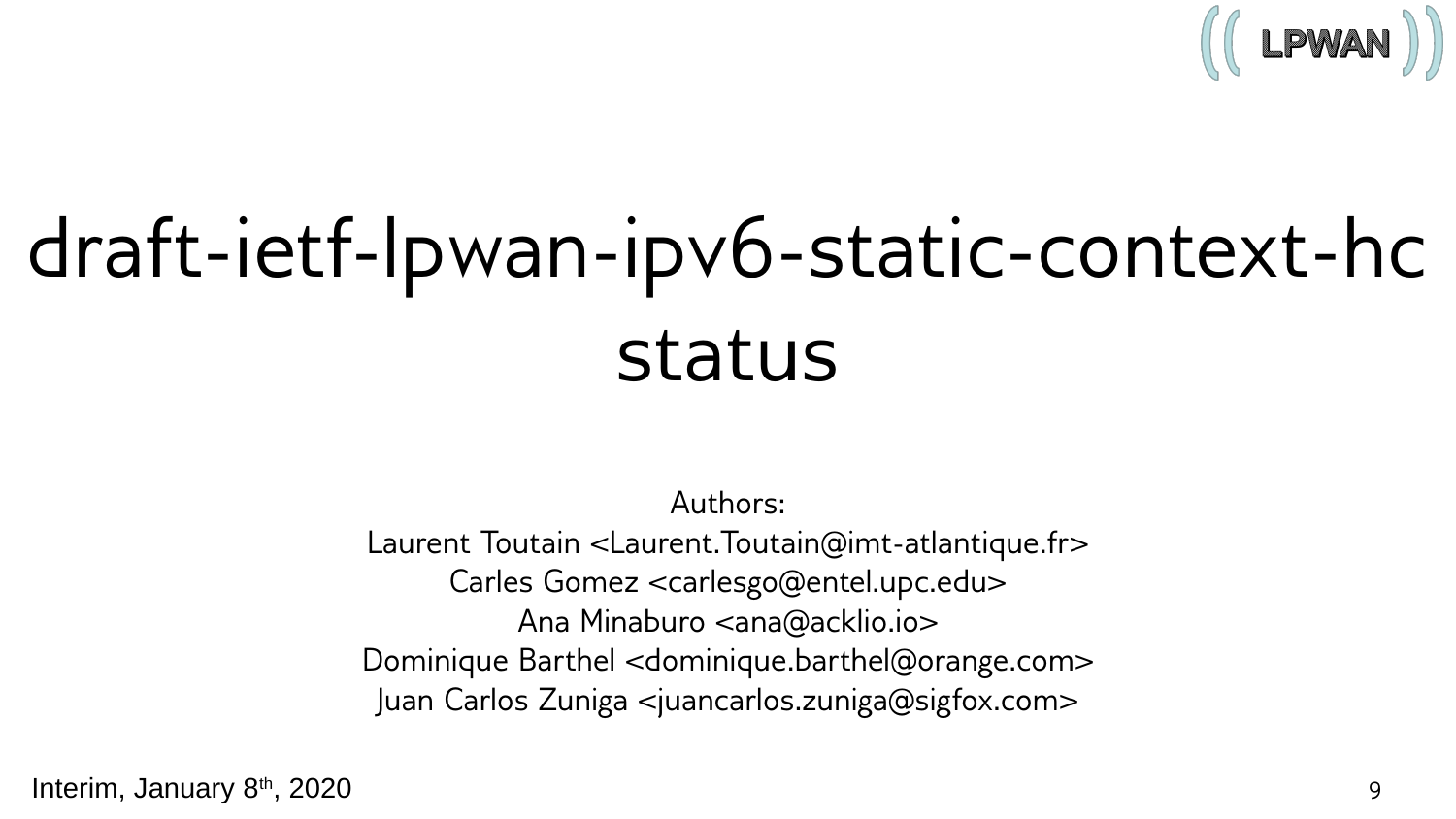

draft-ietf-lpwan-ipv6-static-context-hc
status
Authors:
Laurent Toutain <Laurent.Toutain@imt-atlantique.fr>
Carles Gomez <carlesgo@entel.upc.edu>
Ana Minaburo <ana@acklio.io>
Dominique Barthel <dominique.barthel@orange.com>
Juan Carlos Zuniga <juancarlos.zuniga@sigfox.com>

9